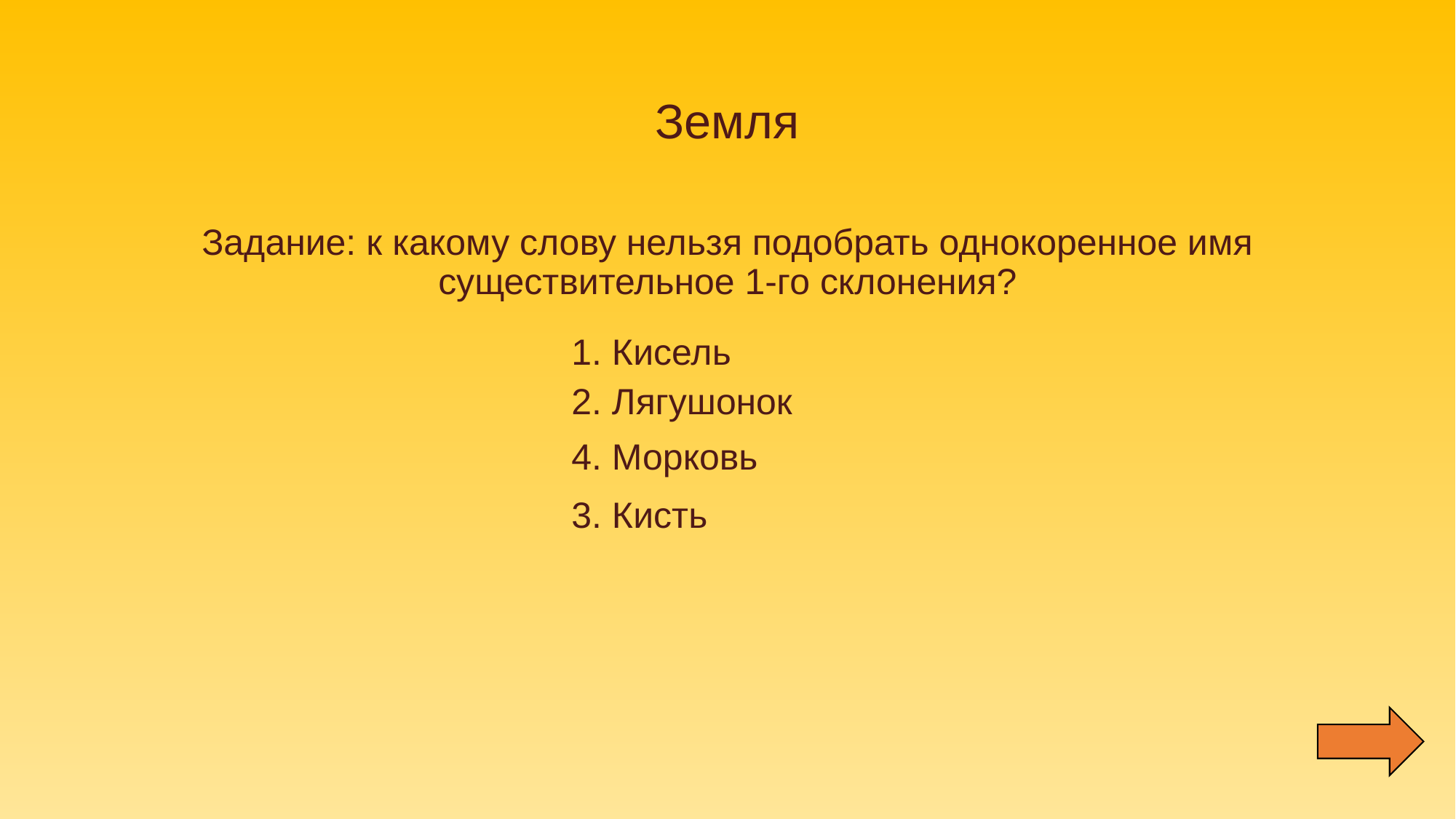

# Земля
Задание: к какому слову нельзя подобрать однокоренное имя существительное 1-го склонения?

1. Кисель
2. Лягушонок
4. Морковь
3. Кисть